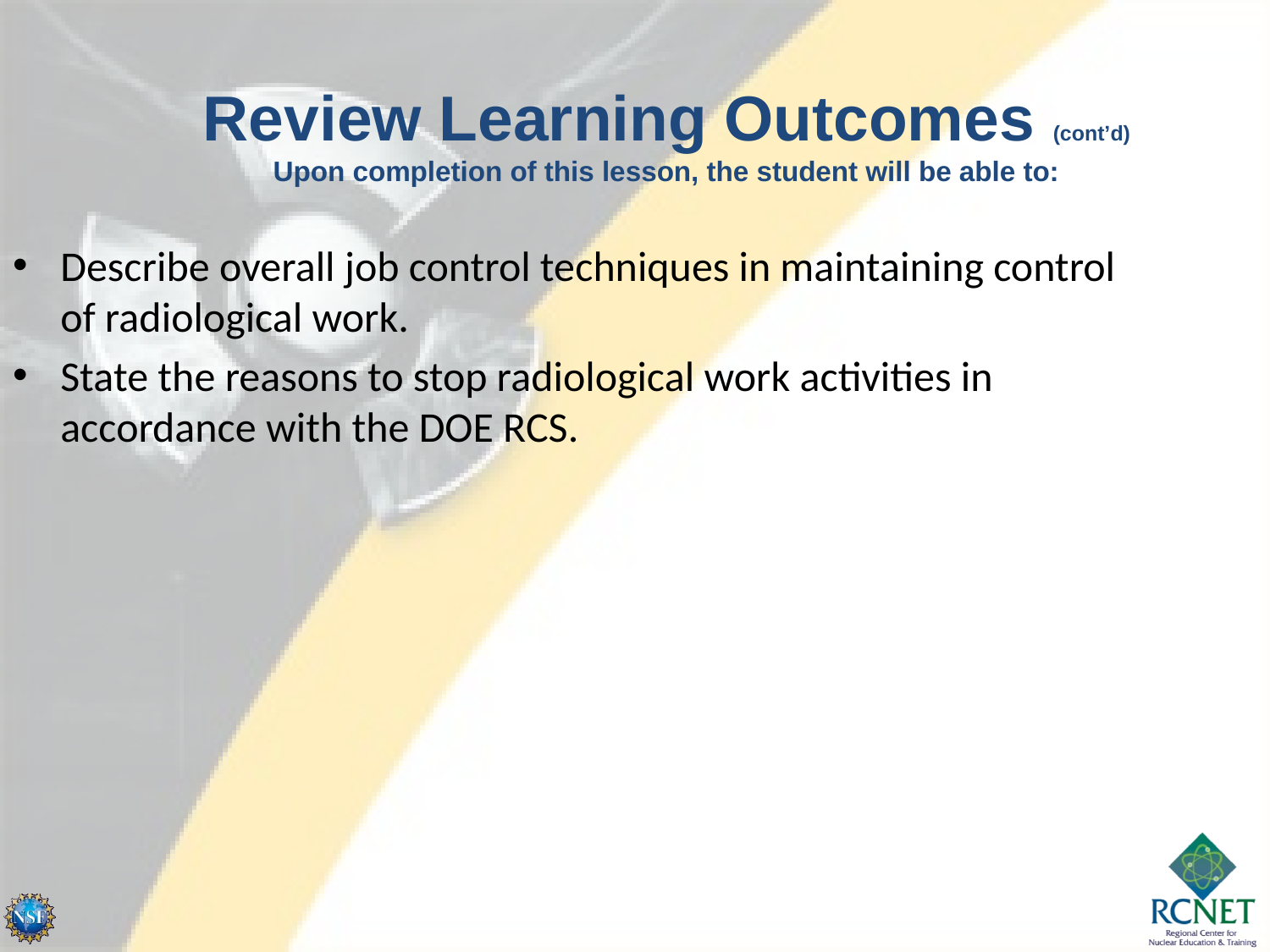

Review Learning Outcomes (cont’d)
Upon completion of this lesson, the student will be able to:
Describe overall job control techniques in maintaining control of radiological work.
State the reasons to stop radiological work activities in accordance with the DOE RCS.